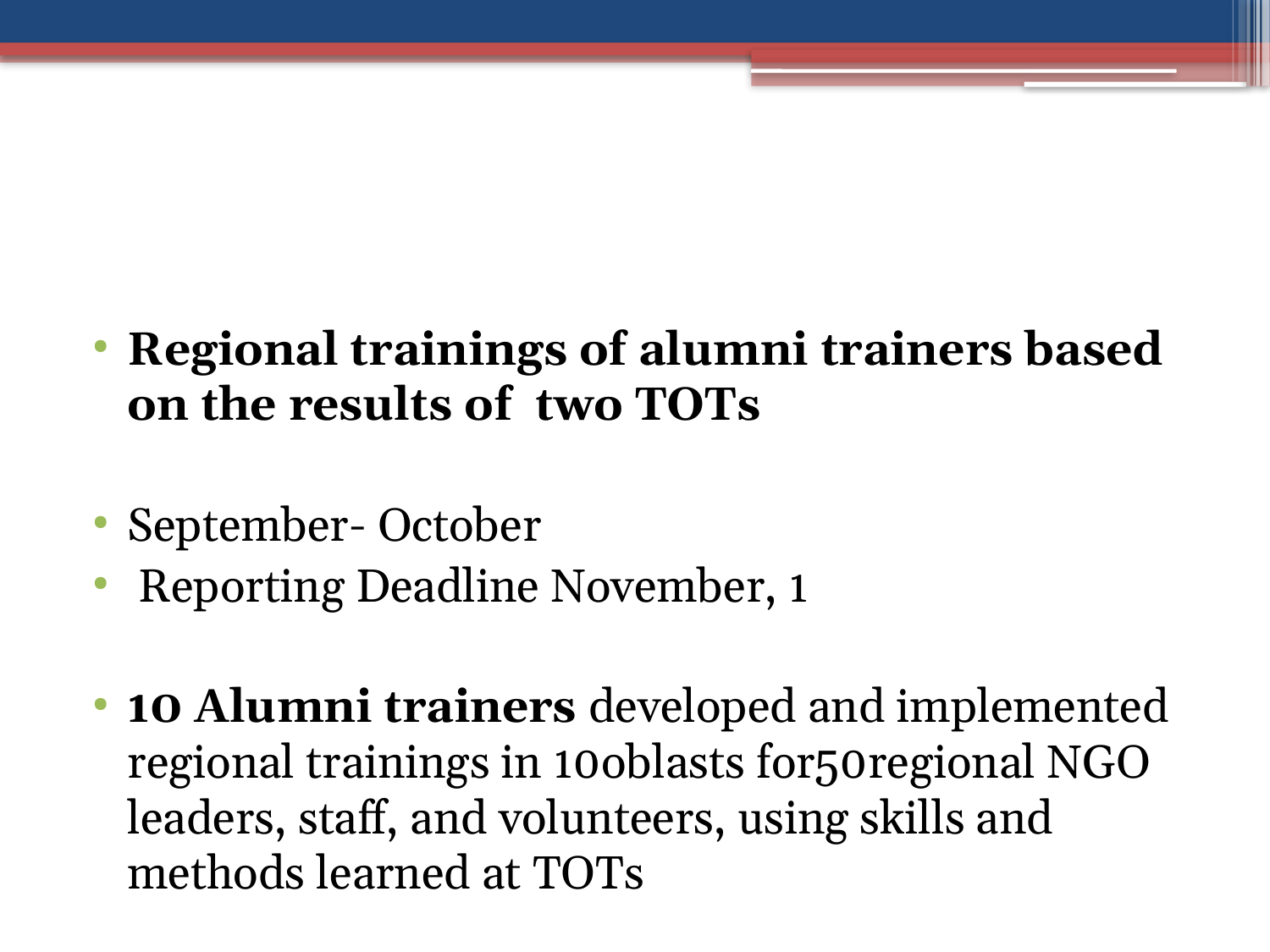

#
Regional trainings of alumni trainers based on the results of  two TOTs

September- October
 Reporting Deadline November, 1

10 Alumni trainers developed and implemented regional trainings in 10oblasts for50regional NGO leaders, staff, and volunteers, using skills and methods learned at TOTs